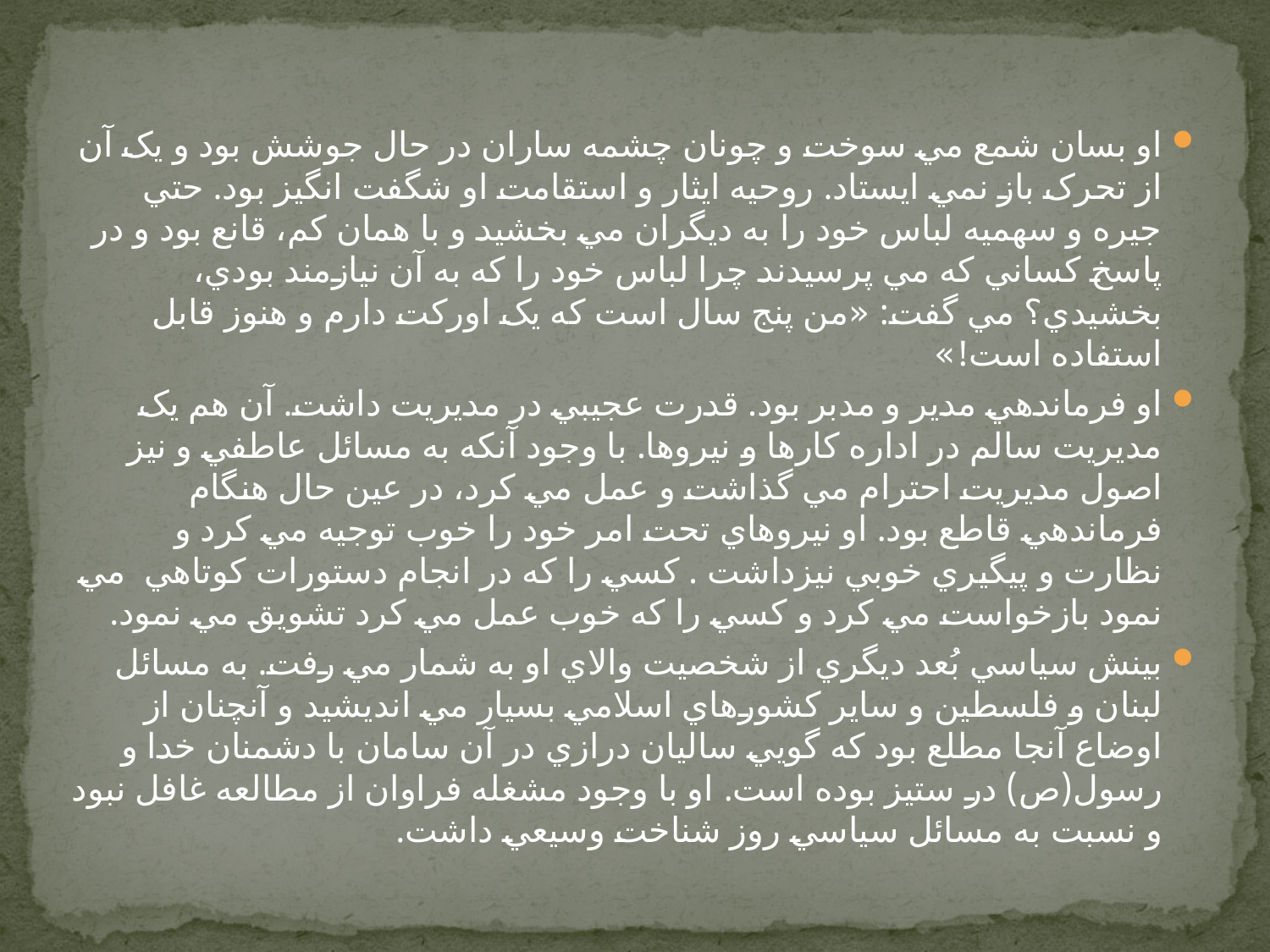

او بسان شمع مي سوخت و چونان چشمه ساران در حال جوشش بود و يک آن از تحرک باز نمي ايستاد. روحيه ايثار و استقامت او شگفت انگيز بود. حتي جيره و سهميه لباس خود را به ديگران مي بخشيد و با همان کم، قانع بود و در پاسخ کساني که مي پرسيدند چرا لباس خود را که به آن نيازمند بودي، بخشيدي؟ مي گفت: «من پنج سال است که يک اورکت دارم و هنوز قابل استفاده است!»
او فرماندهي مدير و مدبر بود. قدرت عجيبي در مديريت داشت. آن هم يک مديريت سالم در اداره کارها و نيروها. با وجود آنکه به مسائل عاطفي و نيز اصول مديريت احترام مي گذاشت و عمل مي کرد، در عين حال هنگام فرماندهي قاطع بود. او نيروهاي تحت امر خود را خوب توجيه مي کرد و نظارت و پيگيري خوبي نيزداشت . کسي را که در انجام دستورات کوتاهي  مي نمود بازخواست مي کرد و کسي را که خوب عمل مي کرد تشويق مي نمود.
بينش سياسي بُعد ديگري از شخصيت والاي او به شمار مي رفت. به مسائل لبنان و فلسطين و ساير کشورهاي اسلامي بسيار مي انديشيد و آنچنان از اوضاع آنجا مطلع بود که گويي ساليان درازي در آن سامان با دشمنان خدا و رسول(ص) در ستيز بوده است. او با وجود مشغله فراوان از مطالعه غافل نبود و نسبت به مسائل سياسي روز شناخت وسيعي داشت.